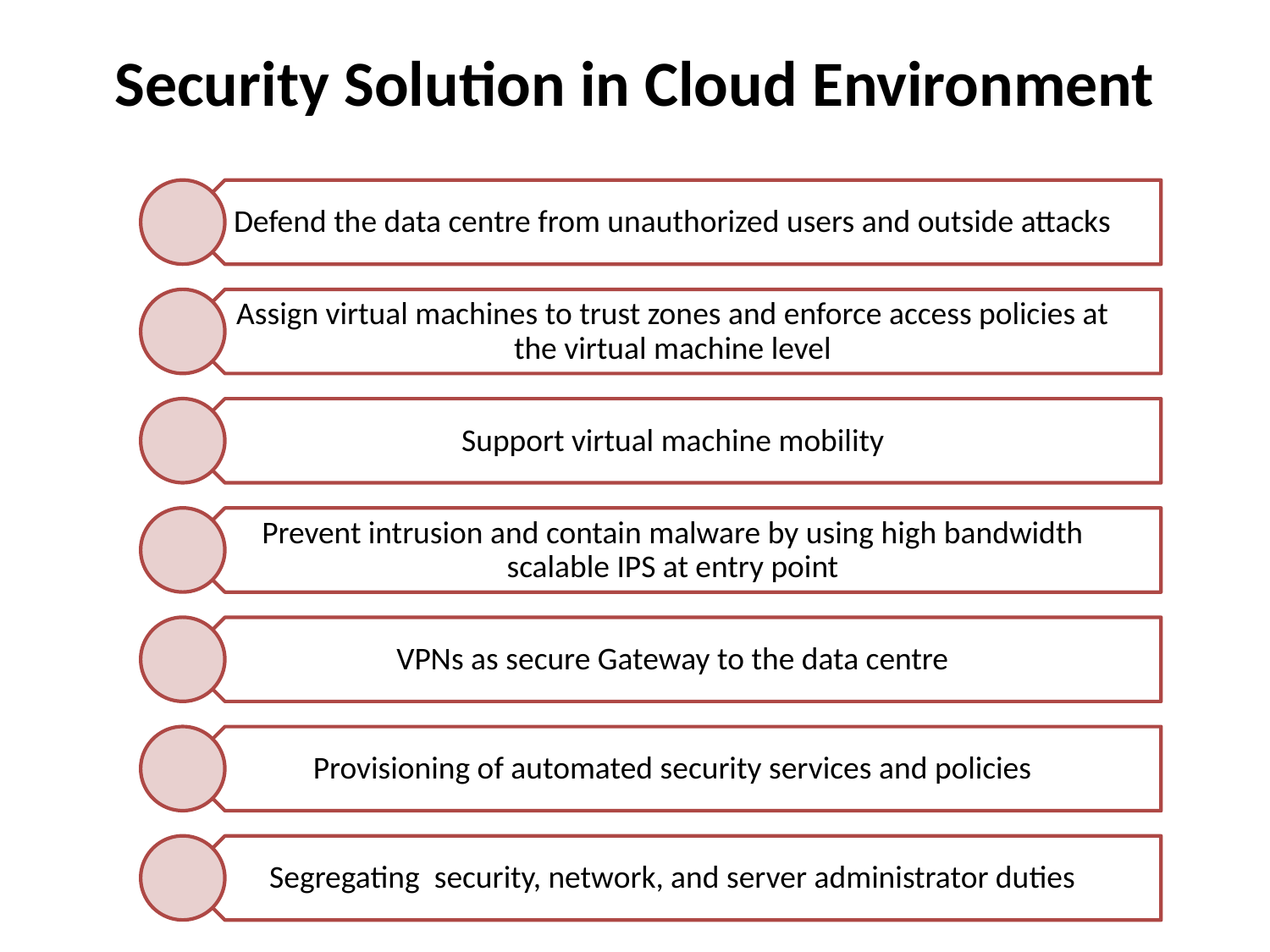

# Security Solution in Cloud Environment
Defend the data centre from unauthorized users and outside attacks
Assign virtual machines to trust zones and enforce access policies at the virtual machine level
Support virtual machine mobility
Prevent intrusion and contain malware by using high bandwidth scalable IPS at entry point
VPNs as secure Gateway to the data centre
Provisioning of automated security services and policies
Segregating  security, network, and server administrator duties